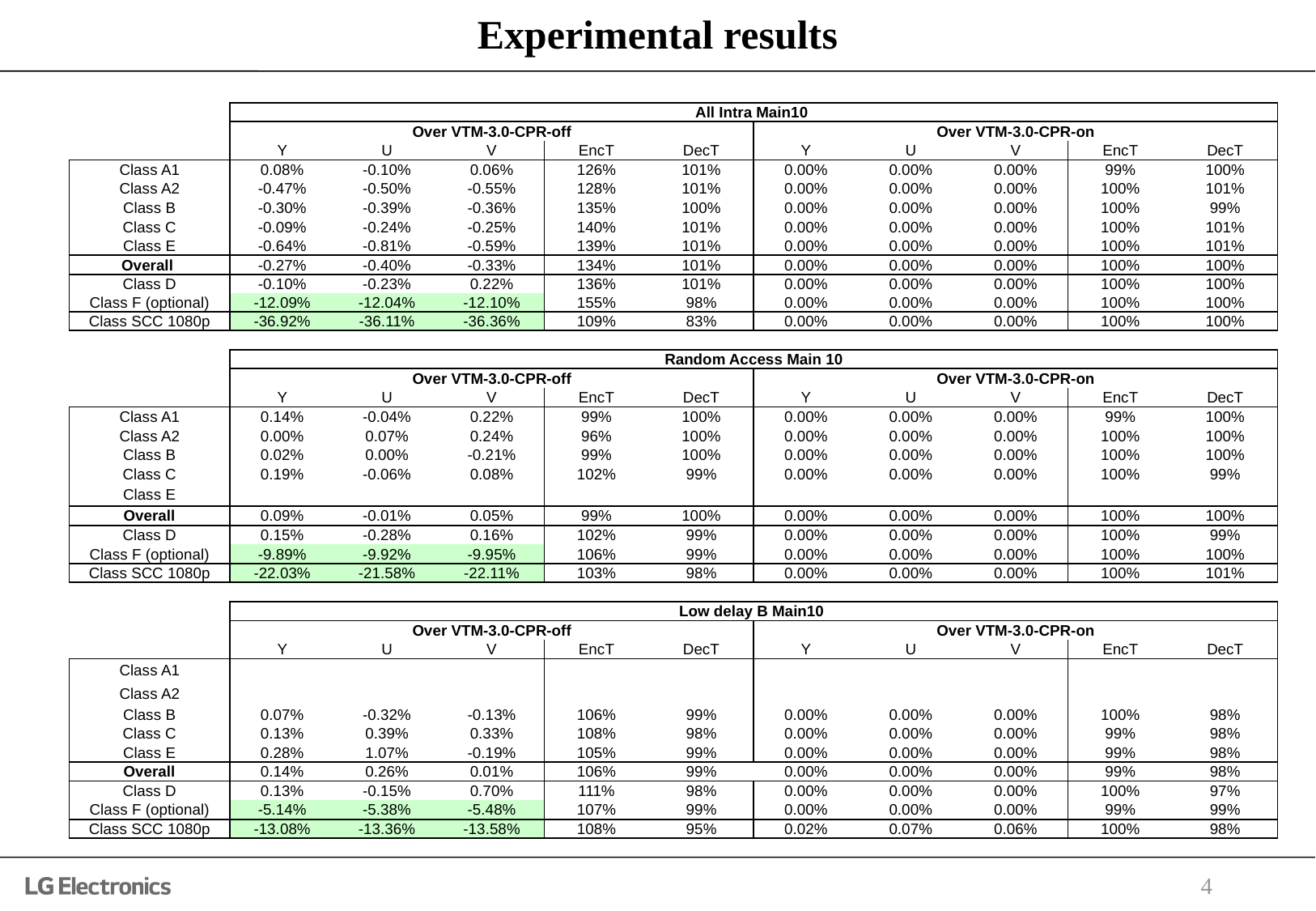

# Experimental results
|  | All Intra Main10 |  |  |  |  |  |  |  |  |  |
| --- | --- | --- | --- | --- | --- | --- | --- | --- | --- | --- |
|  | Over VTM-3.0-CPR-off |  |  |  |  | Over VTM-3.0-CPR-on |  |  |  |  |
|  | Y | U | V | EncT | DecT | Y | U | V | EncT | DecT |
| Class A1 | 0.08% | -0.10% | 0.06% | 126% | 101% | 0.00% | 0.00% | 0.00% | 99% | 100% |
| Class A2 | -0.47% | -0.50% | -0.55% | 128% | 101% | 0.00% | 0.00% | 0.00% | 100% | 101% |
| Class B | -0.30% | -0.39% | -0.36% | 135% | 100% | 0.00% | 0.00% | 0.00% | 100% | 99% |
| Class C | -0.09% | -0.24% | -0.25% | 140% | 101% | 0.00% | 0.00% | 0.00% | 100% | 101% |
| Class E | -0.64% | -0.81% | -0.59% | 139% | 101% | 0.00% | 0.00% | 0.00% | 100% | 101% |
| Overall | -0.27% | -0.40% | -0.33% | 134% | 101% | 0.00% | 0.00% | 0.00% | 100% | 100% |
| Class D | -0.10% | -0.23% | 0.22% | 136% | 101% | 0.00% | 0.00% | 0.00% | 100% | 100% |
| Class F (optional) | -12.09% | -12.04% | -12.10% | 155% | 98% | 0.00% | 0.00% | 0.00% | 100% | 100% |
| Class SCC 1080p | -36.92% | -36.11% | -36.36% | 109% | 83% | 0.00% | 0.00% | 0.00% | 100% | 100% |
|  |  |  |  |  |  |  |  |  |  |  |
|  | Random Access Main 10 |  |  |  |  |  |  |  |  |  |
|  | Over VTM-3.0-CPR-off |  |  |  |  | Over VTM-3.0-CPR-on |  |  |  |  |
|  | Y | U | V | EncT | DecT | Y | U | V | EncT | DecT |
| Class A1 | 0.14% | -0.04% | 0.22% | 99% | 100% | 0.00% | 0.00% | 0.00% | 99% | 100% |
| Class A2 | 0.00% | 0.07% | 0.24% | 96% | 100% | 0.00% | 0.00% | 0.00% | 100% | 100% |
| Class B | 0.02% | 0.00% | -0.21% | 99% | 100% | 0.00% | 0.00% | 0.00% | 100% | 100% |
| Class C | 0.19% | -0.06% | 0.08% | 102% | 99% | 0.00% | 0.00% | 0.00% | 100% | 99% |
| Class E |  |  |  |  |  |  |  |  |  |  |
| Overall | 0.09% | -0.01% | 0.05% | 99% | 100% | 0.00% | 0.00% | 0.00% | 100% | 100% |
| Class D | 0.15% | -0.28% | 0.16% | 102% | 99% | 0.00% | 0.00% | 0.00% | 100% | 99% |
| Class F (optional) | -9.89% | -9.92% | -9.95% | 106% | 99% | 0.00% | 0.00% | 0.00% | 100% | 100% |
| Class SCC 1080p | -22.03% | -21.58% | -22.11% | 103% | 98% | 0.00% | 0.00% | 0.00% | 100% | 101% |
|  |  |  |  |  |  |  |  |  |  |  |
|  | Low delay B Main10 |  |  |  |  |  |  |  |  |  |
|  | Over VTM-3.0-CPR-off |  |  |  |  | Over VTM-3.0-CPR-on |  |  |  |  |
|  | Y | U | V | EncT | DecT | Y | U | V | EncT | DecT |
| Class A1 |  |  |  |  |  |  |  |  |  |  |
| Class A2 |  |  |  |  |  |  |  |  |  |  |
| Class B | 0.07% | -0.32% | -0.13% | 106% | 99% | 0.00% | 0.00% | 0.00% | 100% | 98% |
| Class C | 0.13% | 0.39% | 0.33% | 108% | 98% | 0.00% | 0.00% | 0.00% | 99% | 98% |
| Class E | 0.28% | 1.07% | -0.19% | 105% | 99% | 0.00% | 0.00% | 0.00% | 99% | 98% |
| Overall | 0.14% | 0.26% | 0.01% | 106% | 99% | 0.00% | 0.00% | 0.00% | 99% | 98% |
| Class D | 0.13% | -0.15% | 0.70% | 111% | 98% | 0.00% | 0.00% | 0.00% | 100% | 97% |
| Class F (optional) | -5.14% | -5.38% | -5.48% | 107% | 99% | 0.00% | 0.00% | 0.00% | 99% | 99% |
| Class SCC 1080p | -13.08% | -13.36% | -13.58% | 108% | 95% | 0.02% | 0.07% | 0.06% | 100% | 98% |
4